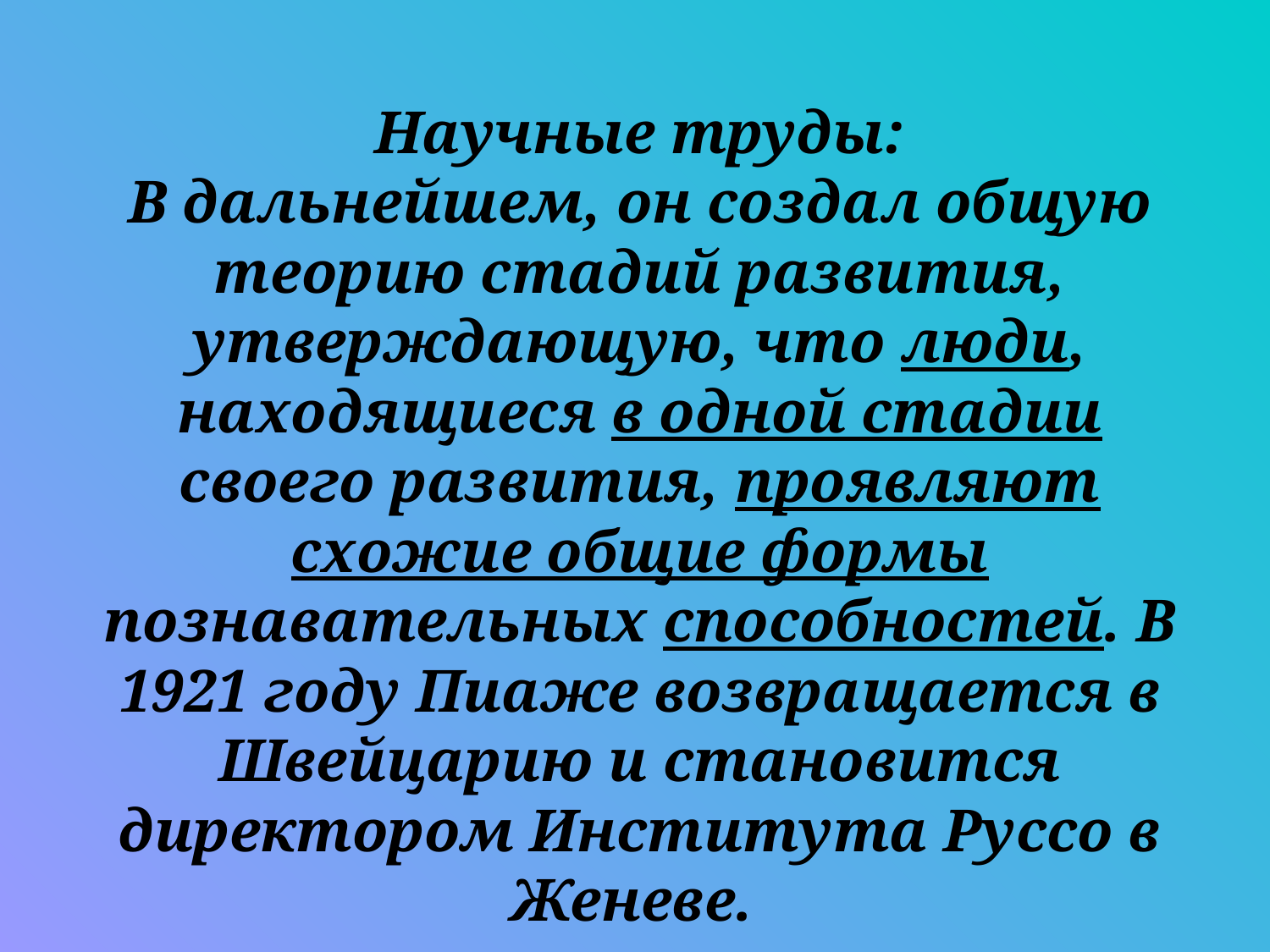

Научные труды:
В дальнейшем, он создал общую теорию стадий развития, утверждающую, что люди, находящиеся в одной стадии своего развития, проявляют схожие общие формы познавательных способностей. В 1921 году Пиаже возвращается в Швейцарию и становится директором Института Руссо в Женеве.